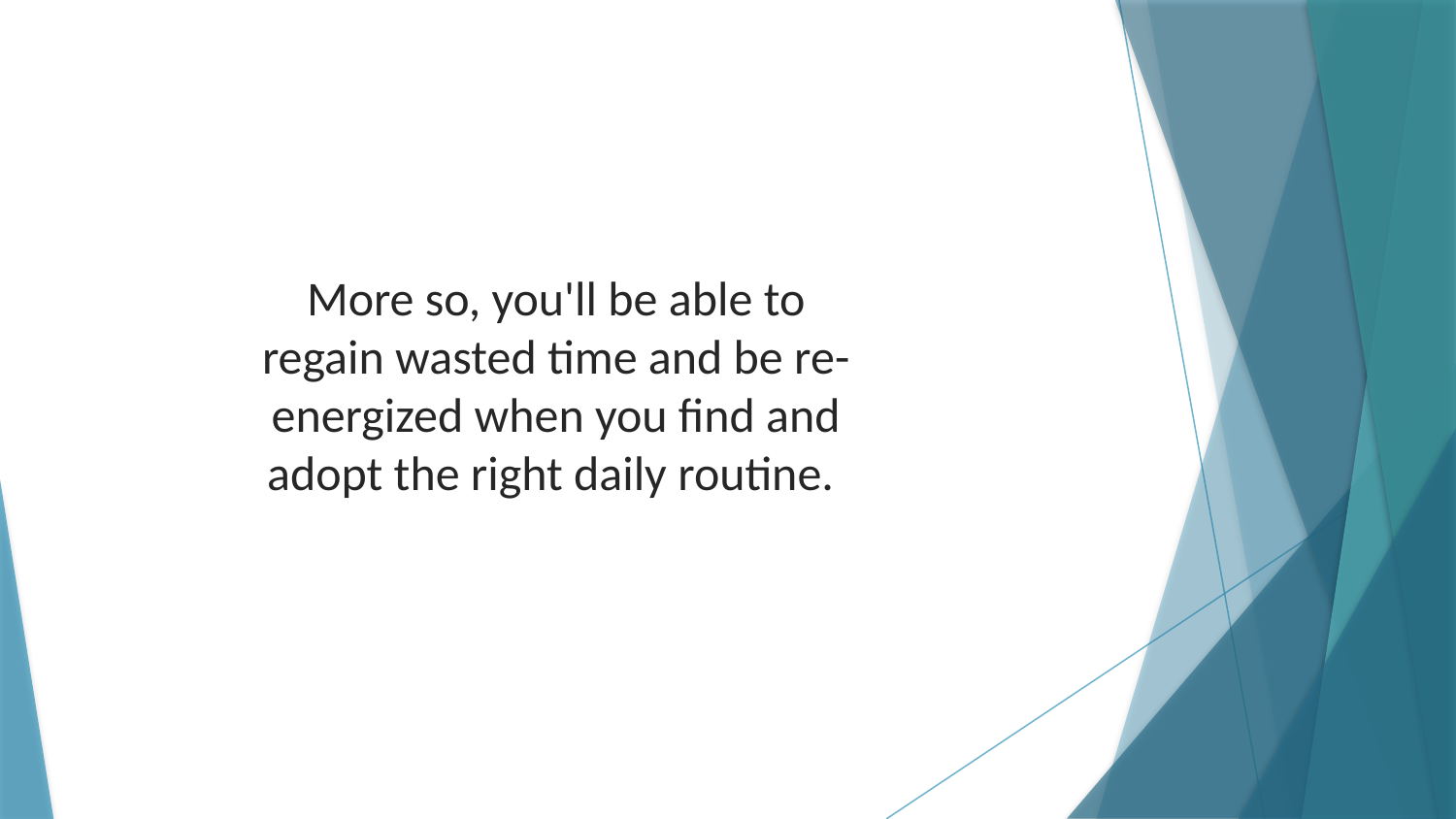

More so, you'll be able to regain wasted time and be re-energized when you find and adopt the right daily routine.